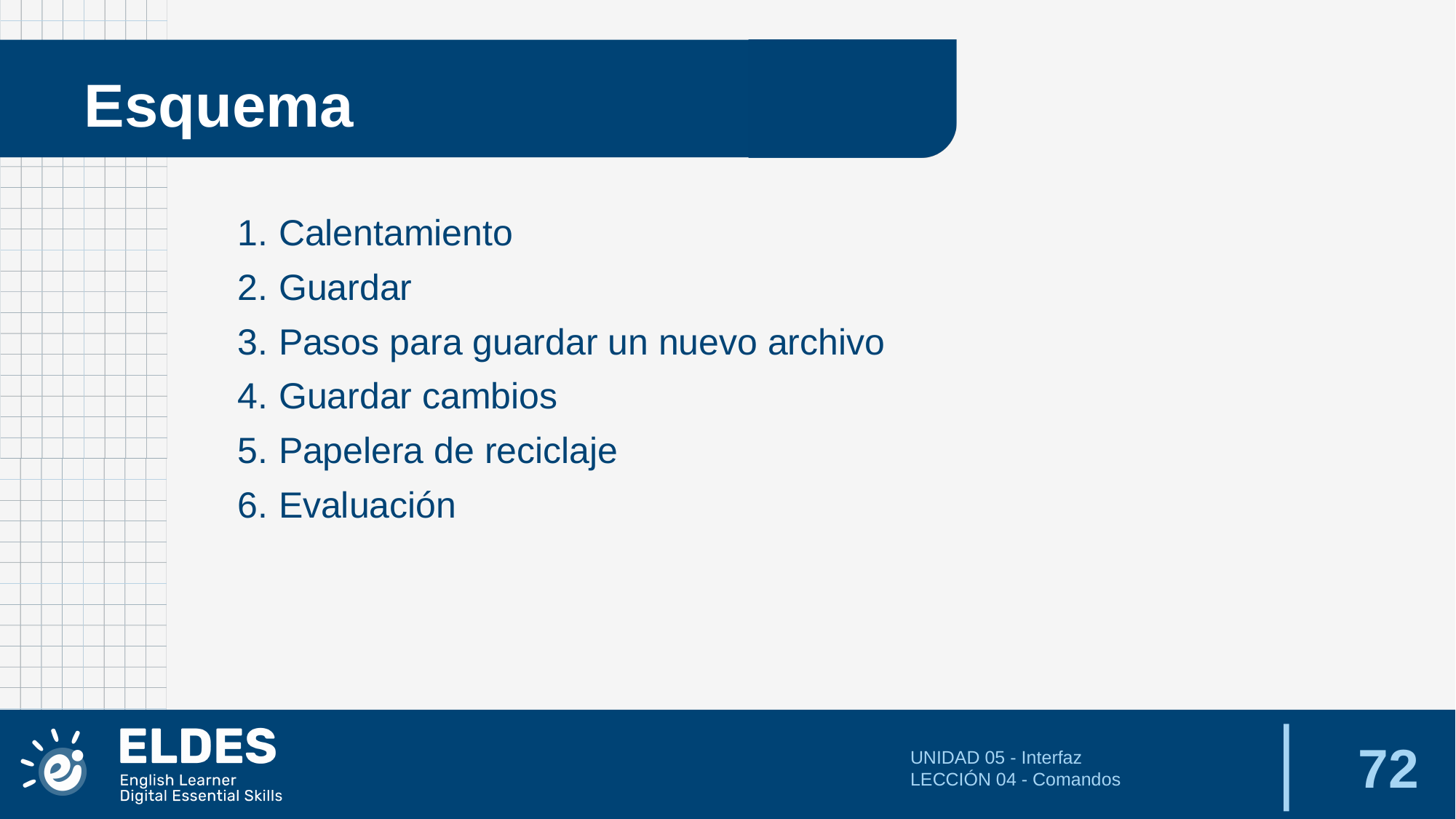

Esquema
Calentamiento
Guardar
Pasos para guardar un nuevo archivo
Guardar cambios
Papelera de reciclaje
Evaluación
72
UNIDAD 05 - Interfaz
LECCIÓN 04 - Comandos